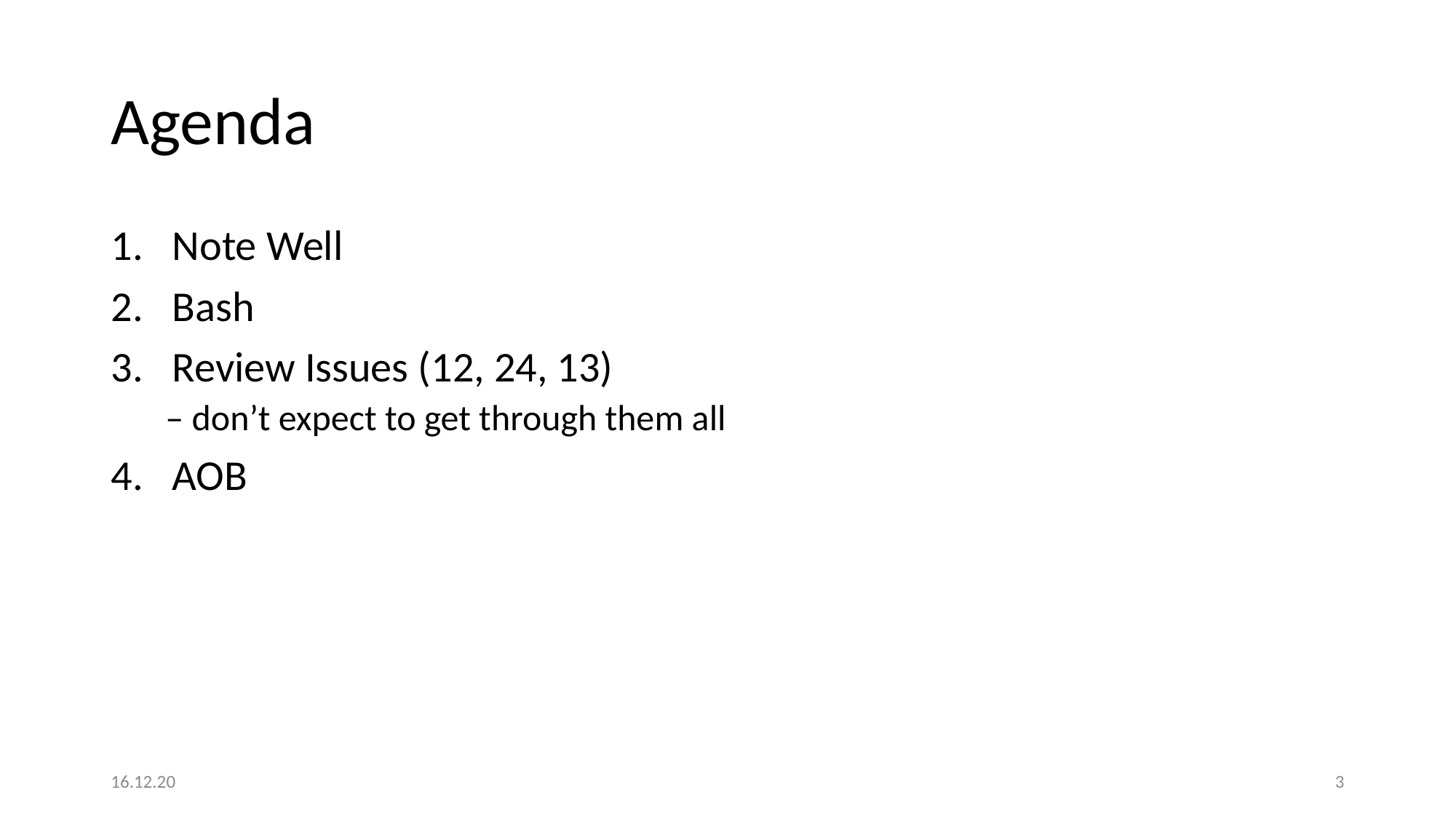

# Agenda
Note Well
Bash
Review Issues (12, 24, 13)
– don’t expect to get through them all
AOB

16.12.20
3